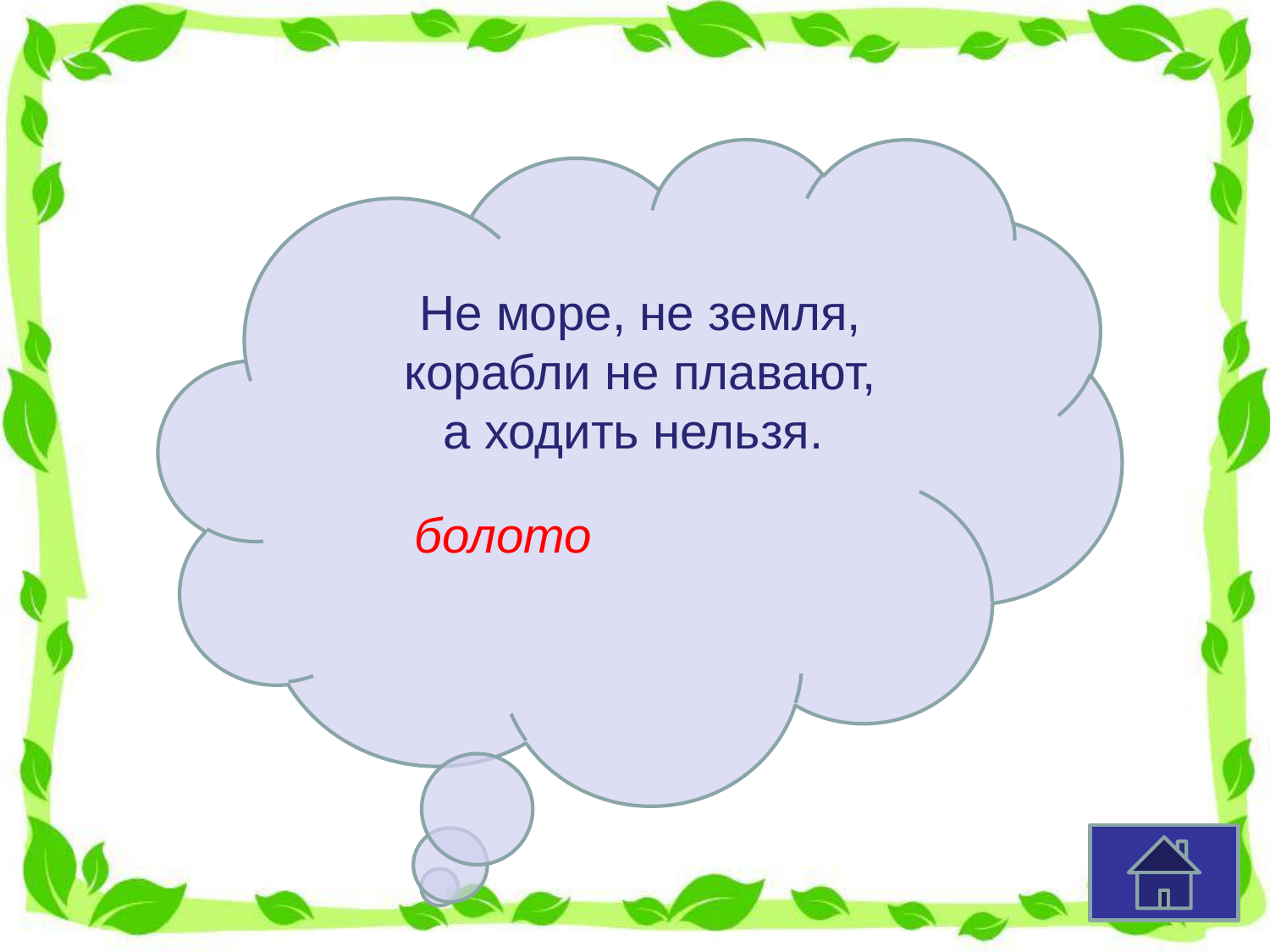

Не море, не земля, корабли не плавают, а ходить нельзя.
болото